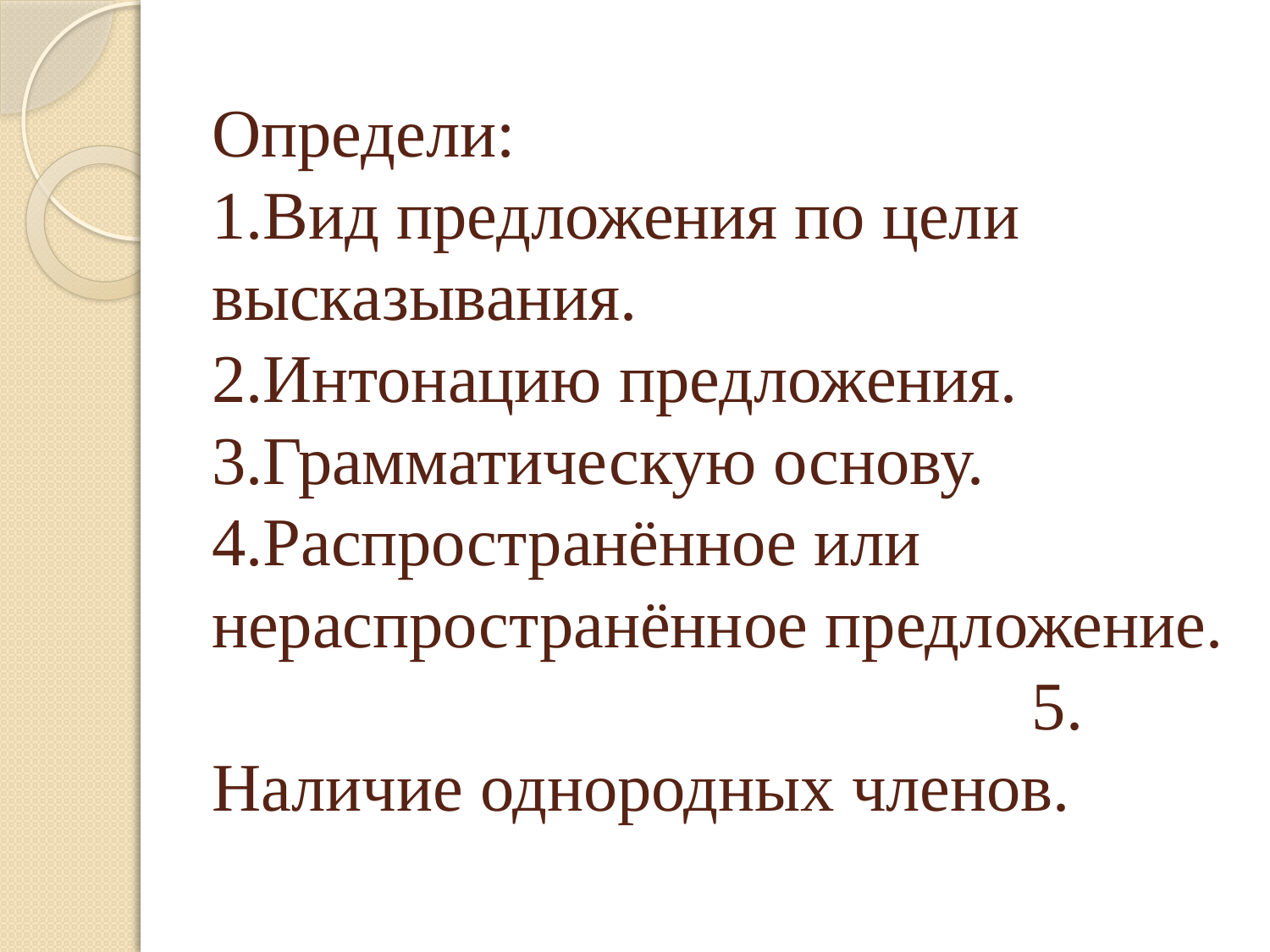

# Определи: 1.Вид предложения по цели высказывания. 2.Интонацию предложения. 3.Грамматическую основу. 4.Распространённое или нераспространённое предложение.                                                 5. Наличие однородных членов.